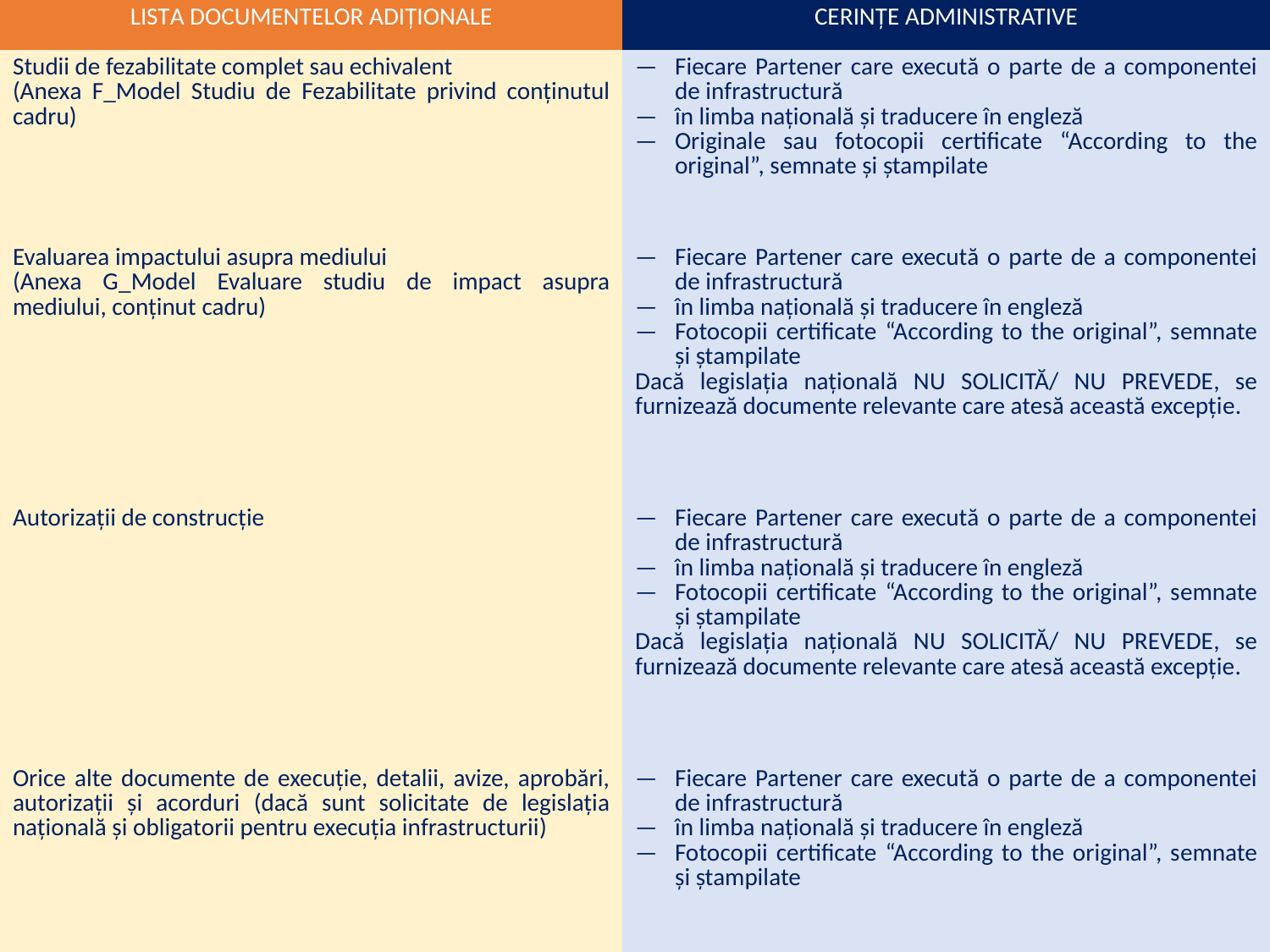

| LISTA DOCUMENTELOR ADIȚIONALE | CERINȚE ADMINISTRATIVE |
| --- | --- |
| Studii de fezabilitate complet sau echivalent (Anexa F\_Model Studiu de Fezabilitate privind conținutul cadru) | Fiecare Partener care execută o parte de a componentei de infrastructură în limba națională și traducere în engleză Originale sau fotocopii certificate “According to the original”, semnate și ștampilate |
| Evaluarea impactului asupra mediului (Anexa G\_Model Evaluare studiu de impact asupra mediului, conținut cadru) | Fiecare Partener care execută o parte de a componentei de infrastructură în limba națională și traducere în engleză Fotocopii certificate “According to the original”, semnate și ștampilate Dacă legislația națională NU SOLICITĂ/ NU PREVEDE, se furnizează documente relevante care atesă această excepție. |
| Autorizații de construcție | Fiecare Partener care execută o parte de a componentei de infrastructură în limba națională și traducere în engleză Fotocopii certificate “According to the original”, semnate și ștampilate Dacă legislația națională NU SOLICITĂ/ NU PREVEDE, se furnizează documente relevante care atesă această excepție. |
| Orice alte documente de execuție, detalii, avize, aprobări, autorizații și acorduri (dacă sunt solicitate de legislația națională și obligatorii pentru execuția infrastructurii) | Fiecare Partener care execută o parte de a componentei de infrastructură în limba națională și traducere în engleză Fotocopii certificate “According to the original”, semnate și ștampilate |
3